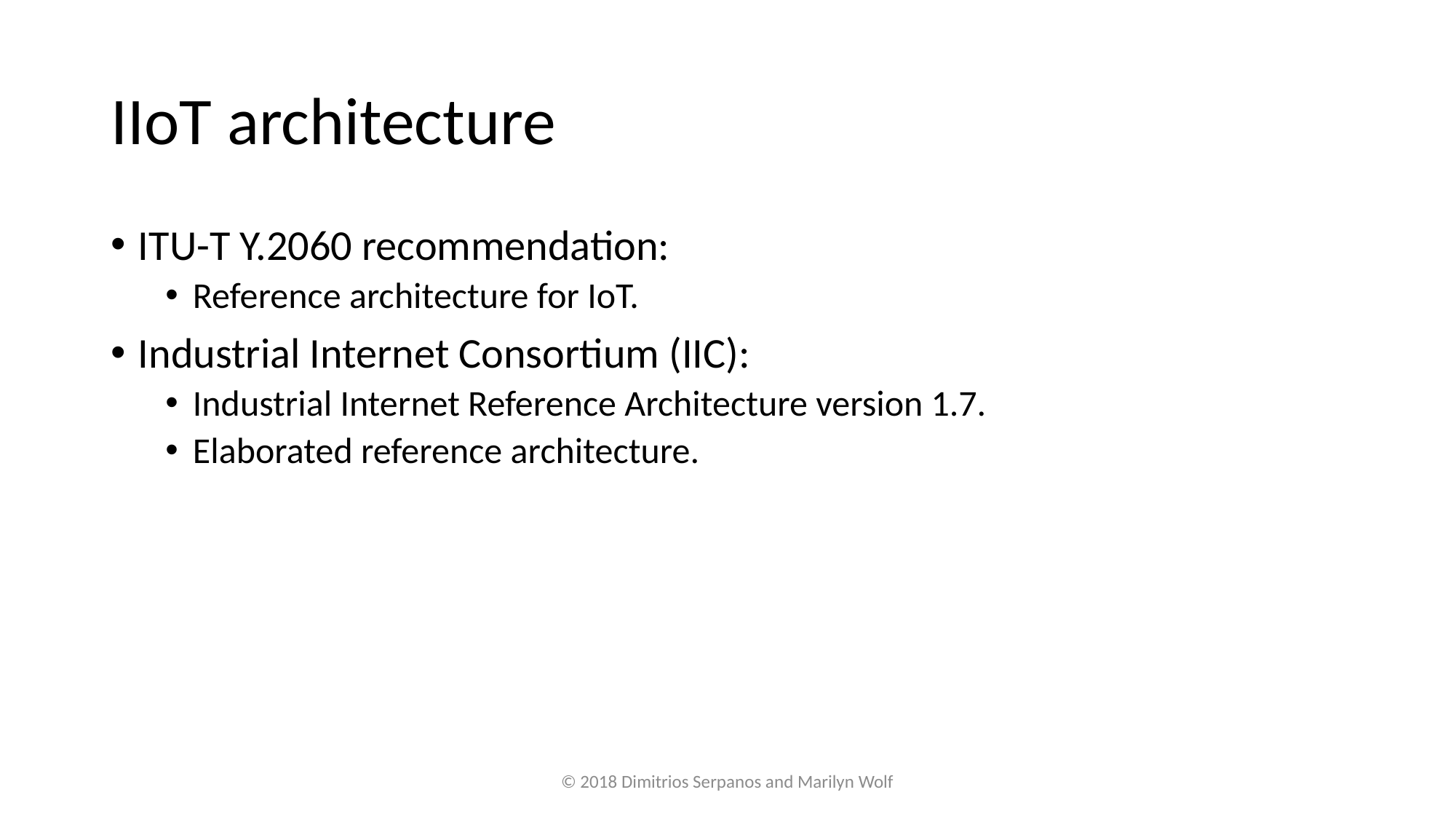

# IIoT architecture
ITU-T Y.2060 recommendation:
Reference architecture for IoT.
Industrial Internet Consortium (IIC):
Industrial Internet Reference Architecture version 1.7.
Elaborated reference architecture.
© 2018 Dimitrios Serpanos and Marilyn Wolf